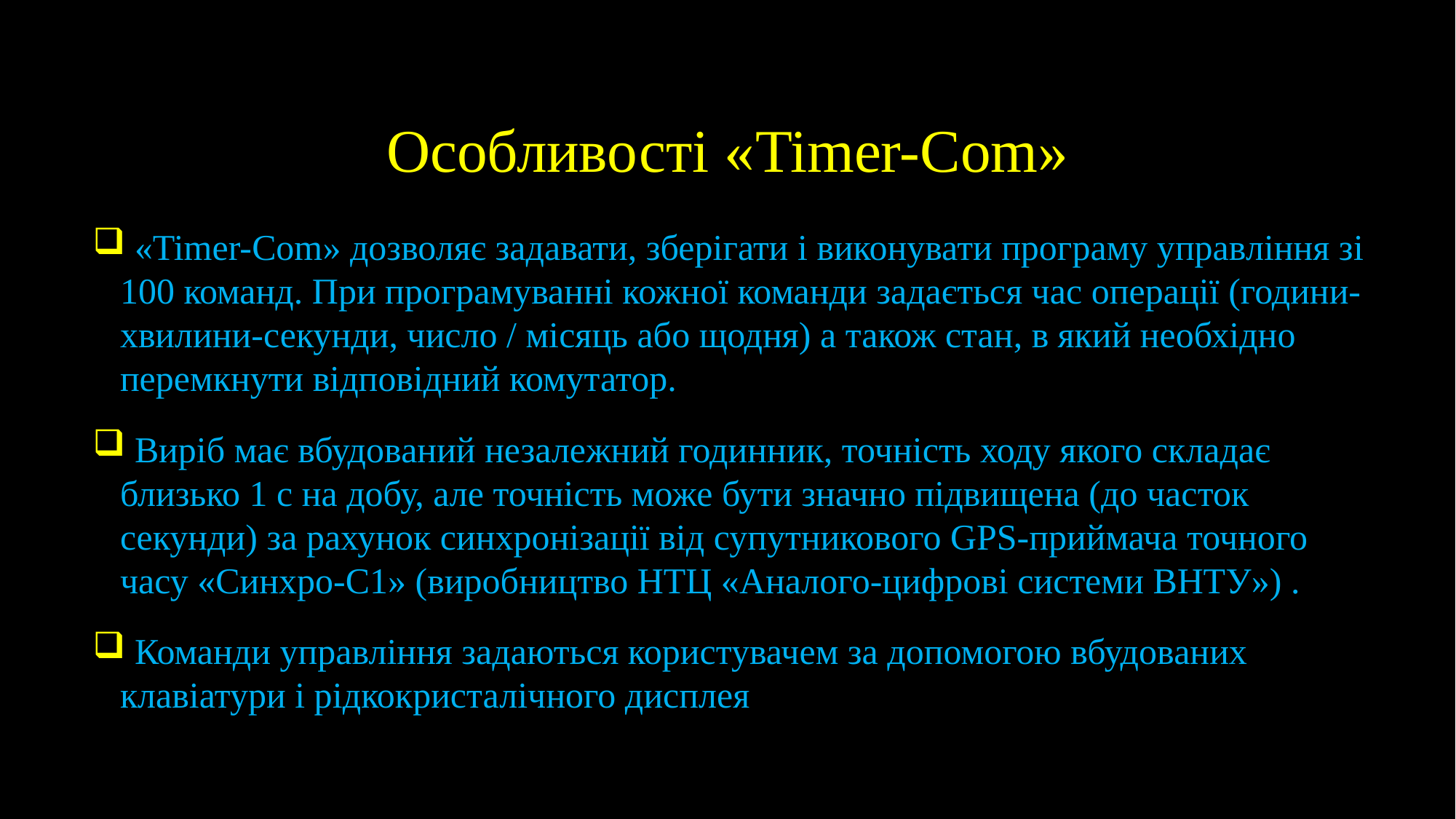

# Особливості «Timer-Com»
 «Timer-Com» дозволяє задавати, зберігати і виконувати програму управління зі 100 команд. При програмуванні кожної команди задається час операції (години-хвилини-секунди, число / місяць або щодня) а також стан, в який необхідно перемкнути відповідний комутатор.
 Виріб має вбудований незалежний годинник, точність ходу якого складає близько 1 с на добу, але точність може бути значно підвищена (до часток секунди) за рахунок синхронізації від супутникового GPS-приймача точного часу «Синхро-С1» (виробництво НТЦ «Аналого-цифрові системи ВНТУ») .
 Команди управління задаються користувачем за допомогою вбудованих клавіатури і рідкокристалічного дисплея